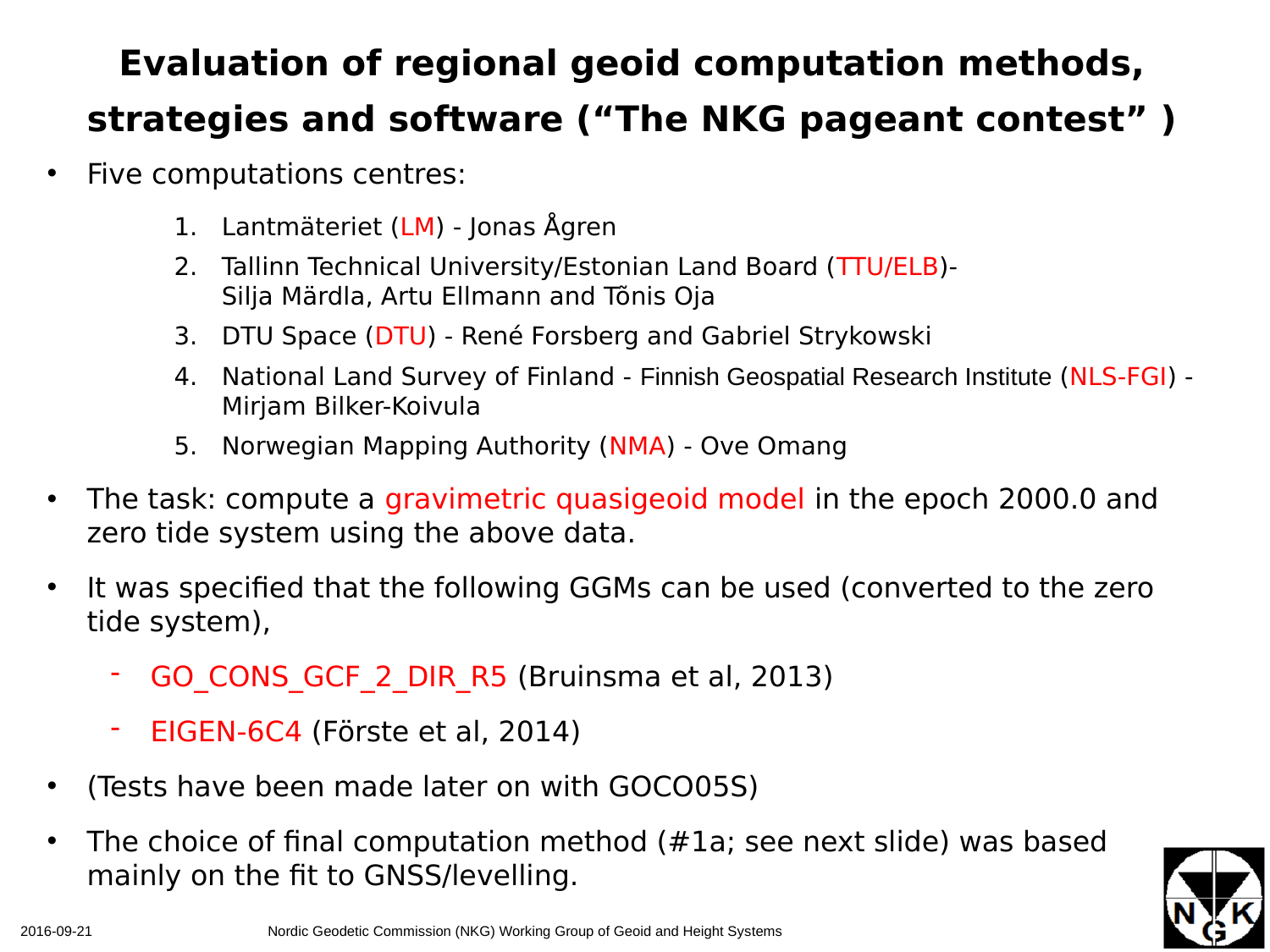

Evaluation of regional geoid computation methods, strategies and software (“The NKG pageant contest” )
Five computations centres:
Lantmäteriet (LM) - Jonas Ågren
Tallinn Technical University/Estonian Land Board (TTU/ELB)-
Silja Märdla, Artu Ellmann and Tõnis Oja
DTU Space (DTU) - René Forsberg and Gabriel Strykowski
National Land Survey of Finland - Finnish Geospatial Research Institute (NLS-FGI) - Mirjam Bilker-Koivula
Norwegian Mapping Authority (NMA) - Ove Omang
The task: compute a gravimetric quasigeoid model in the epoch 2000.0 and zero tide system using the above data.
It was specified that the following GGMs can be used (converted to the zero tide system),
GO_CONS_GCF_2_DIR_R5 (Bruinsma et al, 2013)
EIGEN-6C4 (Förste et al, 2014)
(Tests have been made later on with GOCO05S)
The choice of final computation method (#1a; see next slide) was based mainly on the fit to GNSS/levelling.